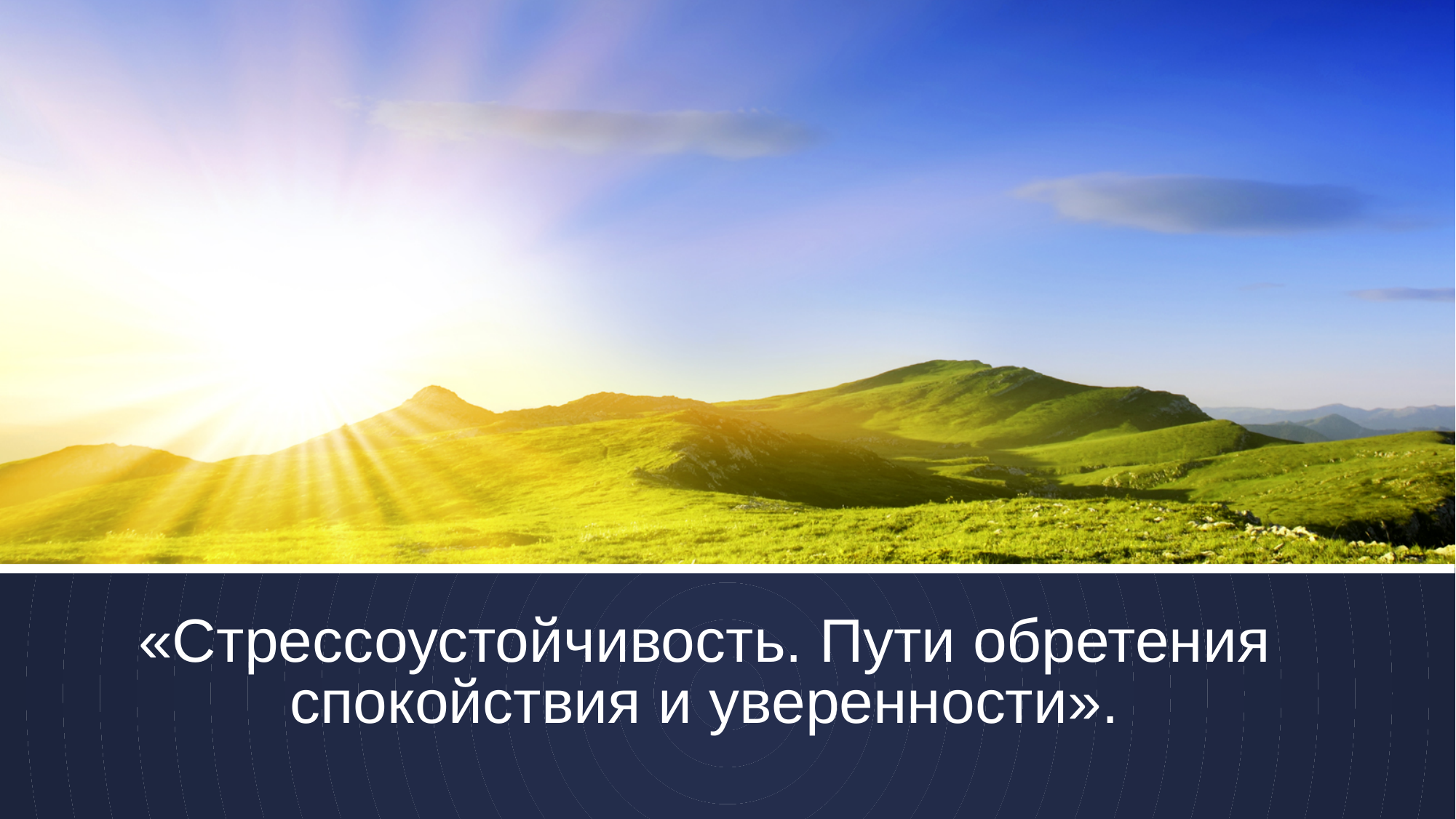

# «Стрессоустойчивость. Пути обретения спокойствия и уверенности».